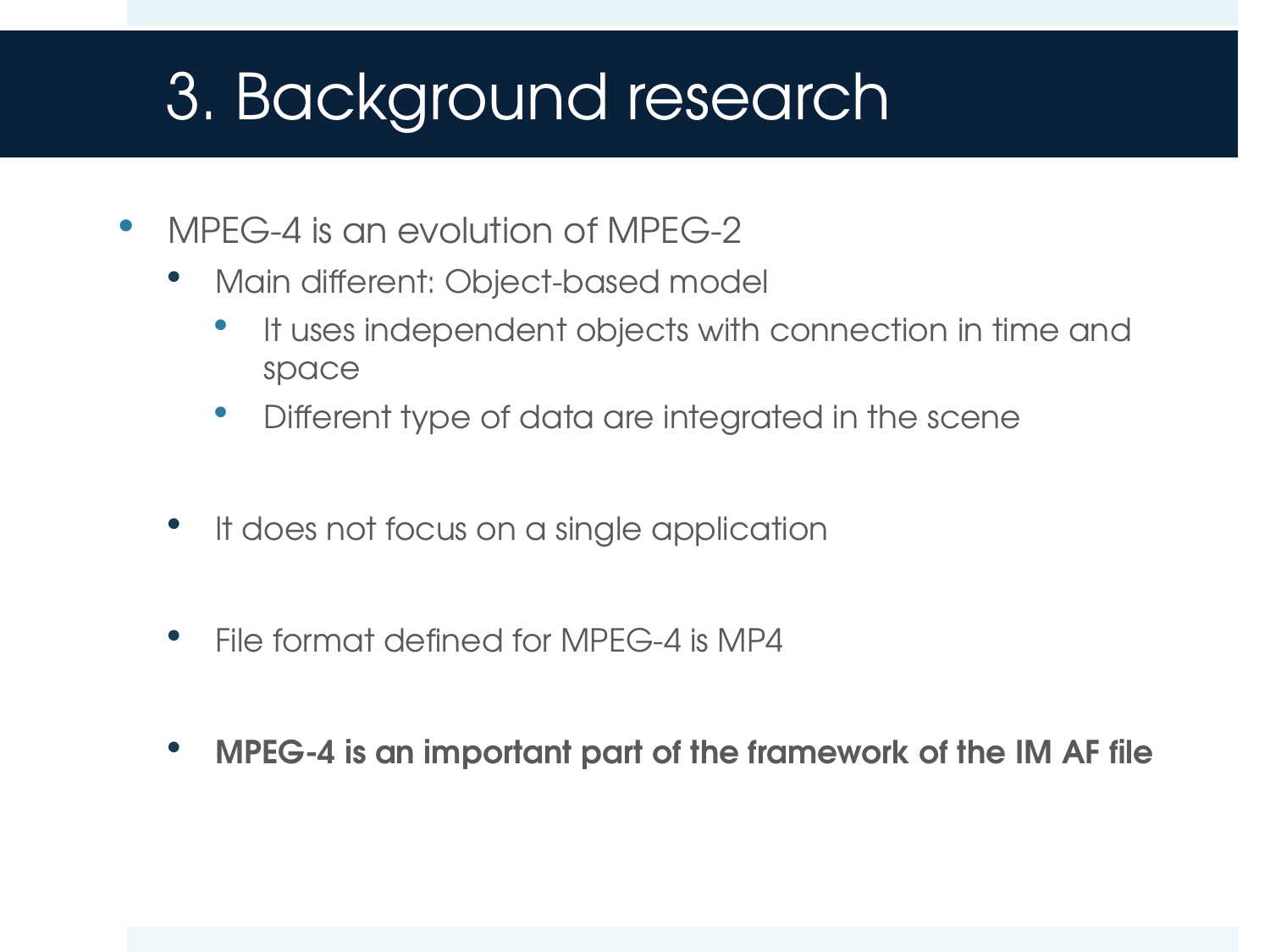

# 3. Background research
MPEG-4 is an evolution of MPEG-2
Main different: Object-based model
It uses independent objects with connection in time and space
Different type of data are integrated in the scene

It does not focus on a single application

File format defined for MPEG-4 is MP4

MPEG-4 is an important part of the framework of the IM AF file